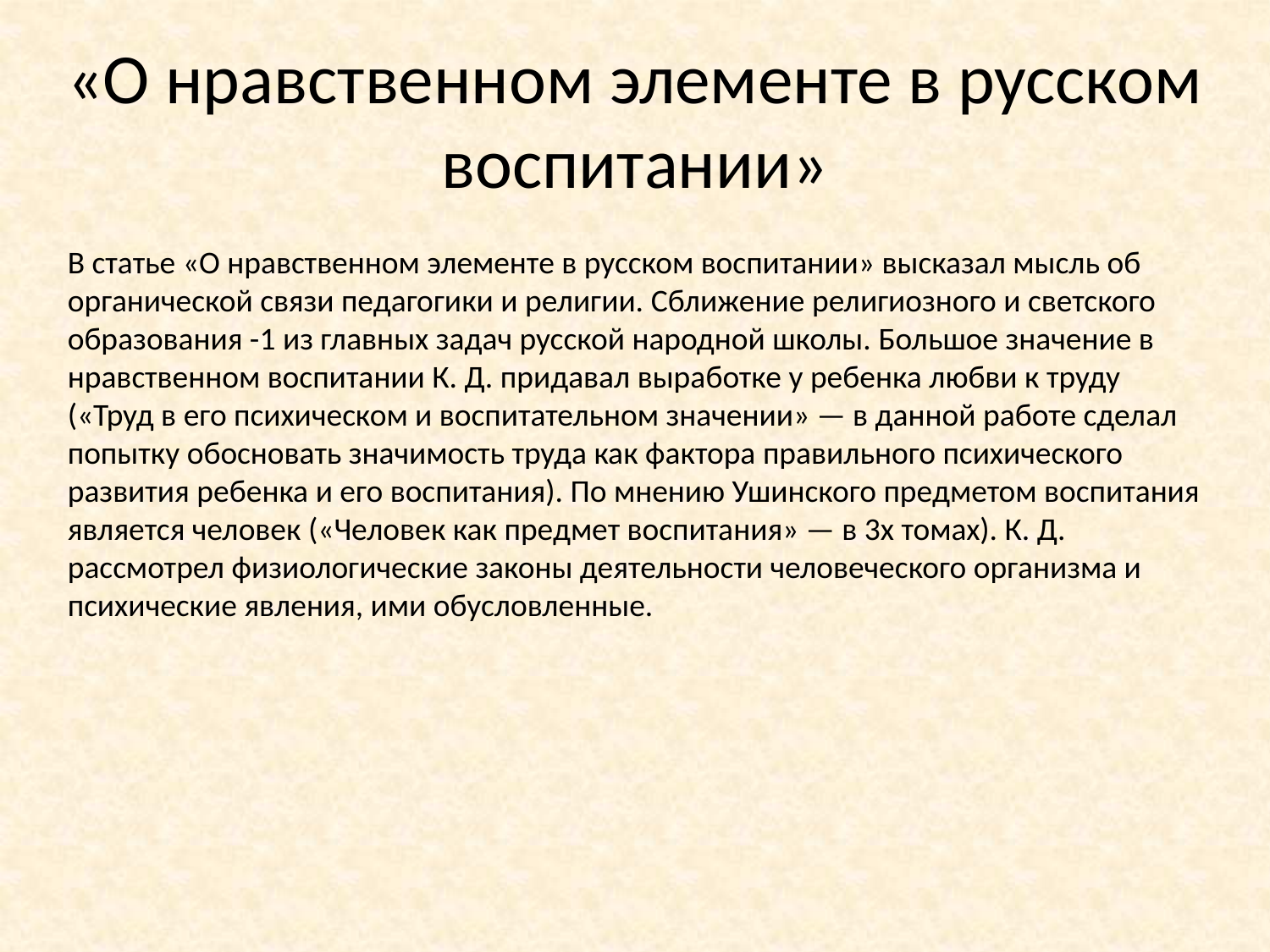

# «О нравственном элементе в русском воспитании»
В статье «О нравственном элементе в русском воспитании» высказал мысль об органической связи педагогики и религии. Сближение религиозного и светского образования -1 из главных задач русской народной школы. Большое значение в нравственном воспитании К. Д. придавал выработке у ребенка любви к труду («Труд в его психическом и воспитательном значении» — в данной работе сделал попытку обосновать значимость труда как фактора правильного психического развития ребенка и его воспитания). По мнению Ушинского предметом воспитания является человек («Человек как предмет воспитания» — в 3х томах). К. Д. рассмотрел физиологические законы деятельности человеческого организма и психические явления, ими обусловленные.